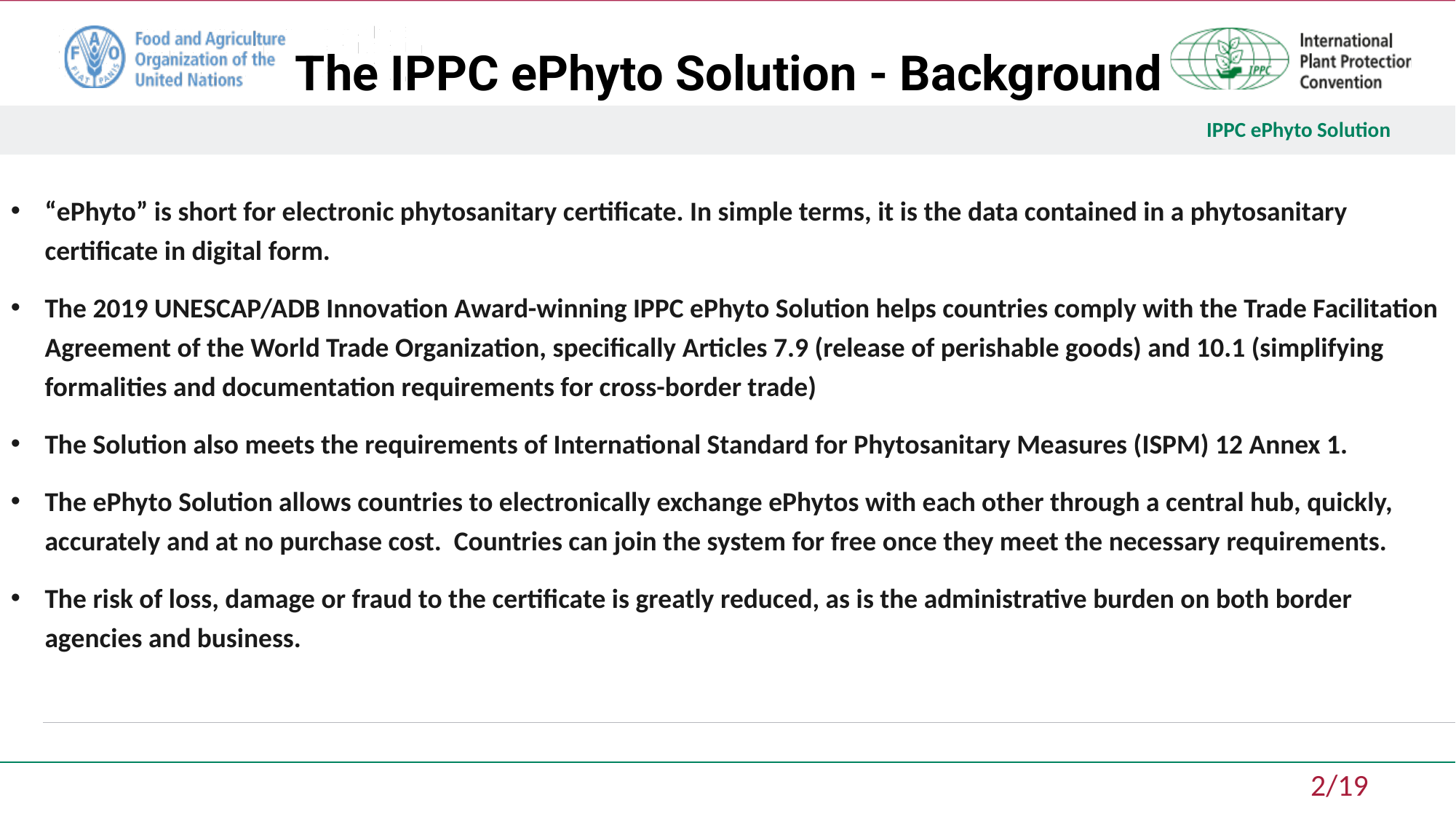

# The IPPC ePhyto Solution - Background
“ePhyto” is short for electronic phytosanitary certificate. In simple terms, it is the data contained in a phytosanitary certificate in digital form.
The 2019 UNESCAP/ADB Innovation Award-winning IPPC ePhyto Solution helps countries comply with the Trade Facilitation Agreement of the World Trade Organization, specifically Articles 7.9 (release of perishable goods) and 10.1 (simplifying formalities and documentation requirements for cross-border trade)
The Solution also meets the requirements of International Standard for Phytosanitary Measures (ISPM) 12 Annex 1.
The ePhyto Solution allows countries to electronically exchange ePhytos with each other through a central hub, quickly, accurately and at no purchase cost.  Countries can join the system for free once they meet the necessary requirements.
The risk of loss, damage or fraud to the certificate is greatly reduced, as is the administrative burden on both border agencies and business.